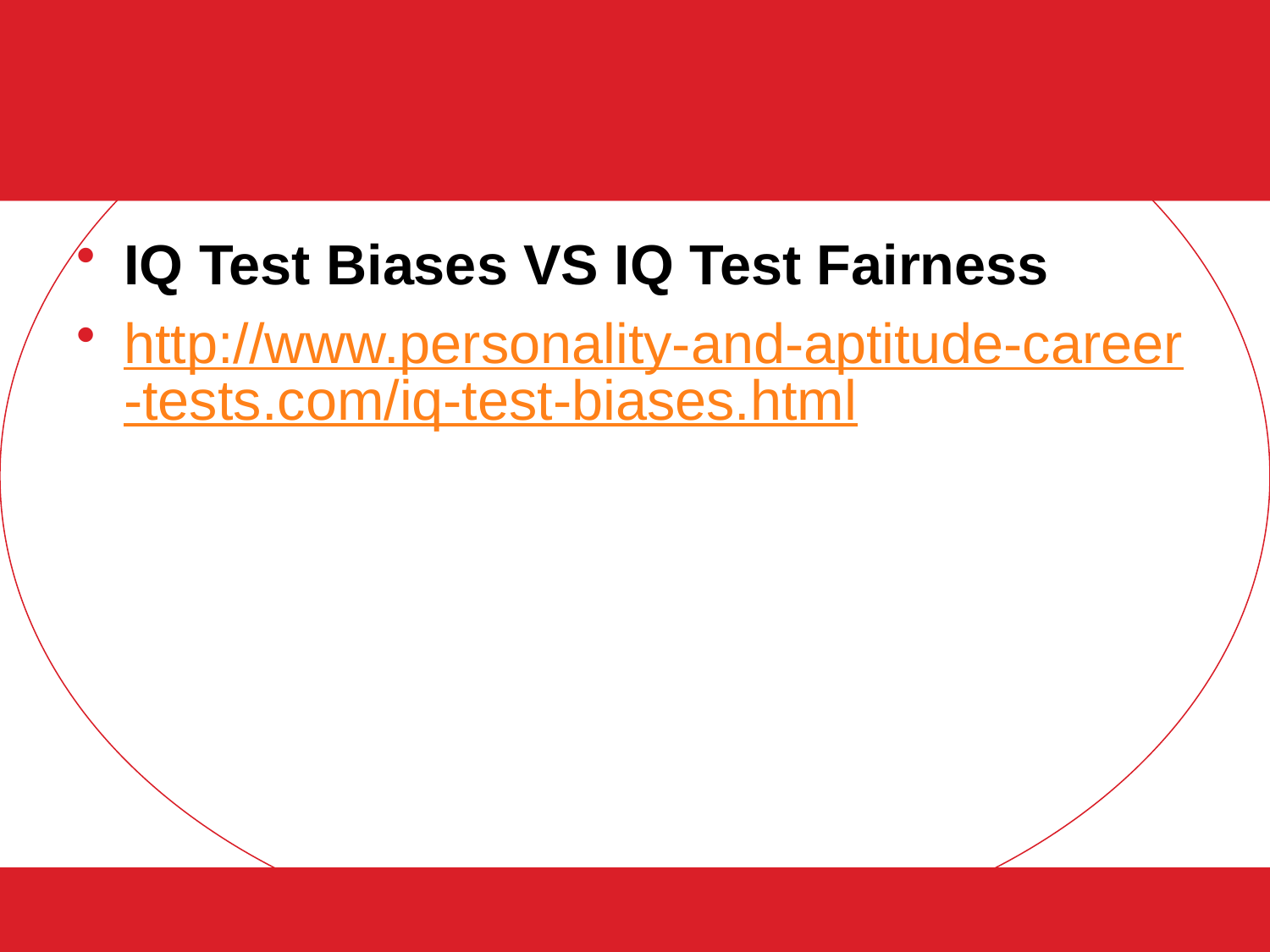

#
IQ Test Biases VS IQ Test Fairness
http://www.personality-and-aptitude-career-tests.com/iq-test-biases.html